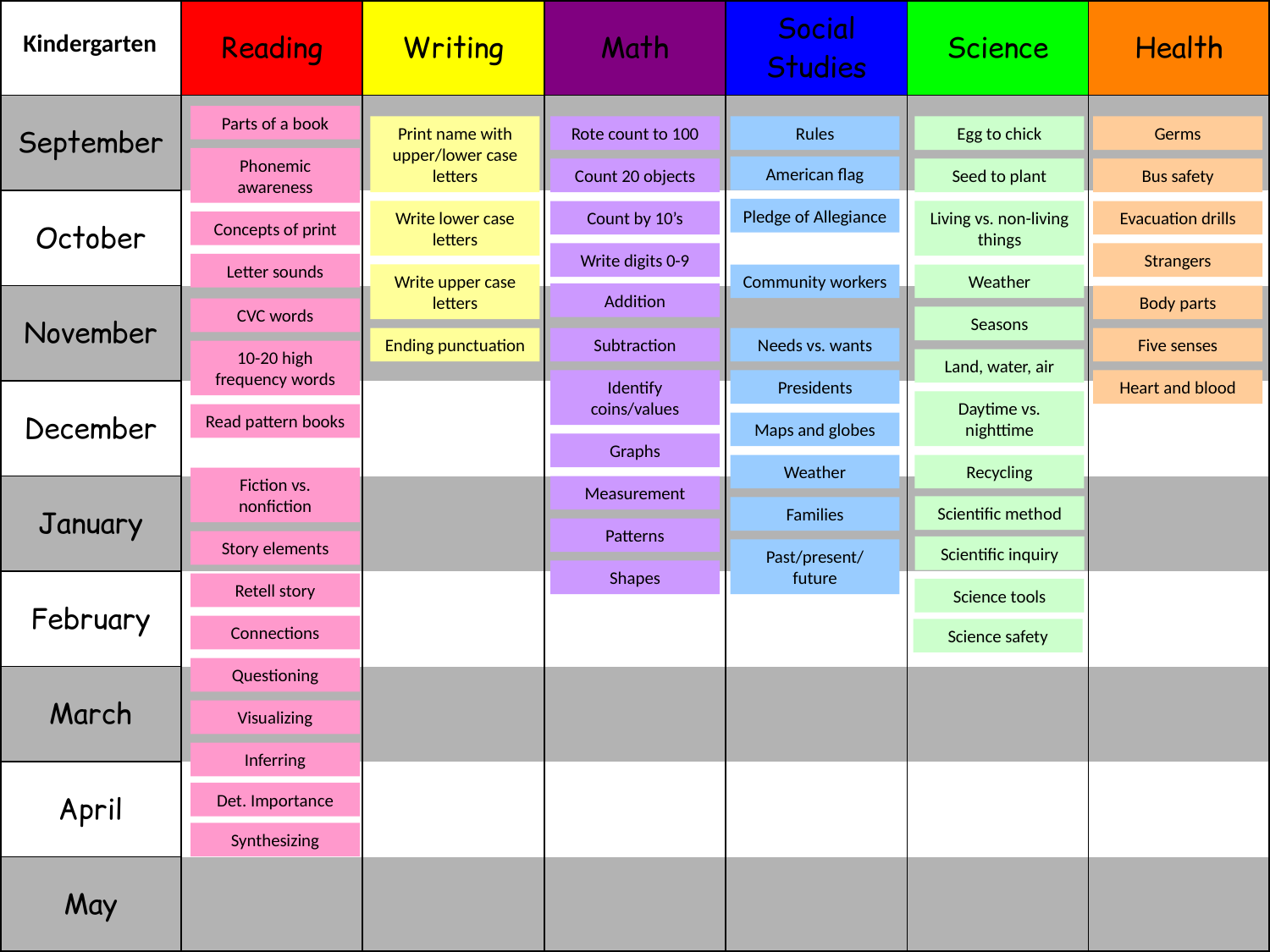

|  | Reading | Writing | Math | Social Studies | Science | Health |
| --- | --- | --- | --- | --- | --- | --- |
| September |  |  |  |  |  |  |
| October |  |  |  |  |  |  |
| November |  |  |  |  |  |  |
| December |  |  |  |  |  |  |
| January |  |  |  |  |  |  |
| February |  |  |  |  |  |  |
| March |  |  |  |  |  |  |
| April |  |  |  |  |  |  |
| May |  |  |  |  |  |  |
Kindergarten
Parts of a book
Print name with upper/lower case letters
Rote count to 100
Rules
Egg to chick
Germs
Phonemic awareness
American flag
Count 20 objects
Seed to plant
Bus safety
Pledge of Allegiance
Write lower case letters
Count by 10’s
Living vs. non-living things
Evacuation drills
Concepts of print
Write digits 0-9
Strangers
Letter sounds
Write upper case letters
Community workers
Weather
Addition
Body parts
CVC words
Seasons
Ending punctuation
Subtraction
Needs vs. wants
Five senses
10-20 high frequency words
Land, water, air
Identify coins/values
Presidents
Heart and blood
Daytime vs. nighttime
Read pattern books
Maps and globes
Graphs
Weather
Recycling
Fiction vs. nonfiction
Measurement
Scientific method
Families
Patterns
Story elements
Scientific inquiry
Past/present/
future
Shapes
Retell story
Science tools
Connections
Science safety
Questioning
Visualizing
Inferring
Det. Importance
Synthesizing